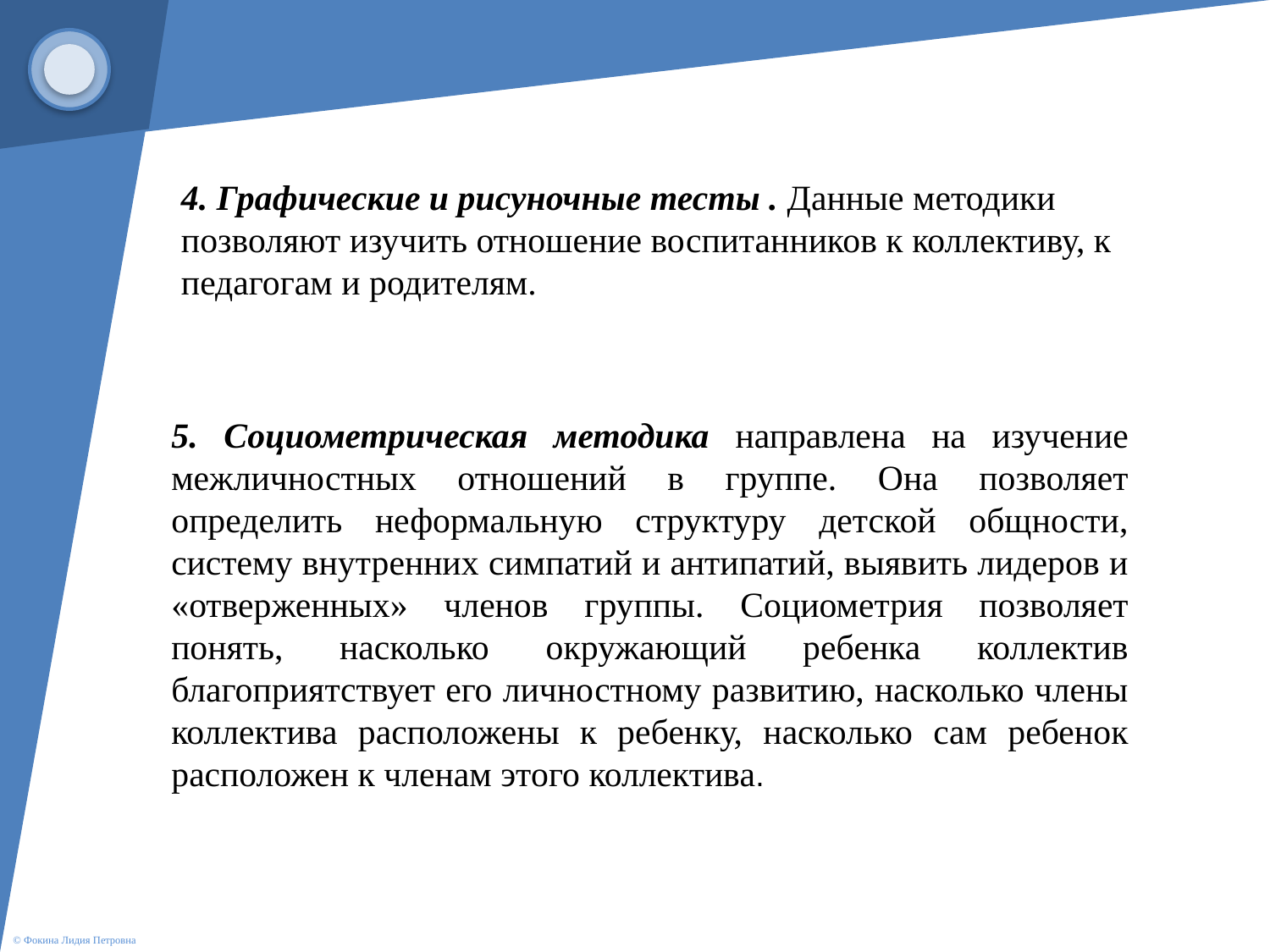

4. Графические и рисуночные тесты . Данные методики позволяют изучить отношение воспитанников к коллективу, к педагогам и родителям.

5. Социометрическая методика направлена на изучение межличностных отношений в группе. Она позволяет определить неформальную структуру детской общности, систему внутренних симпатий и антипатий, выявить лидеров и «отверженных» членов группы. Социометрия позволяет понять, насколько окружающий ребенка коллектив благоприятствует его личностному развитию, насколько члены коллектива расположены к ребенку, насколько сам ребенок расположен к членам этого коллектива.